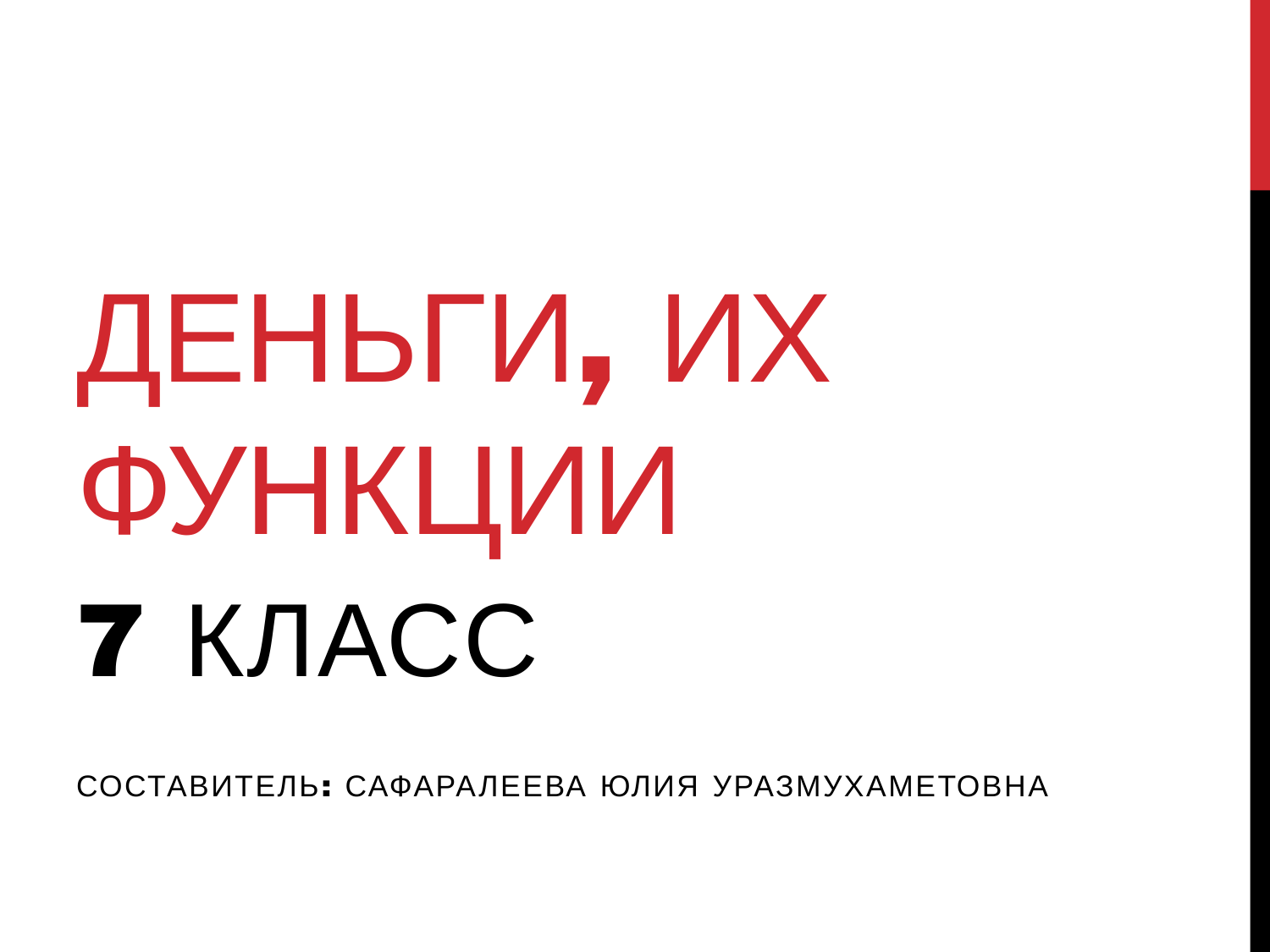

# Деньги, их функции
7 класс

Составитель: Сафаралеева Юлия Уразмухаметовна